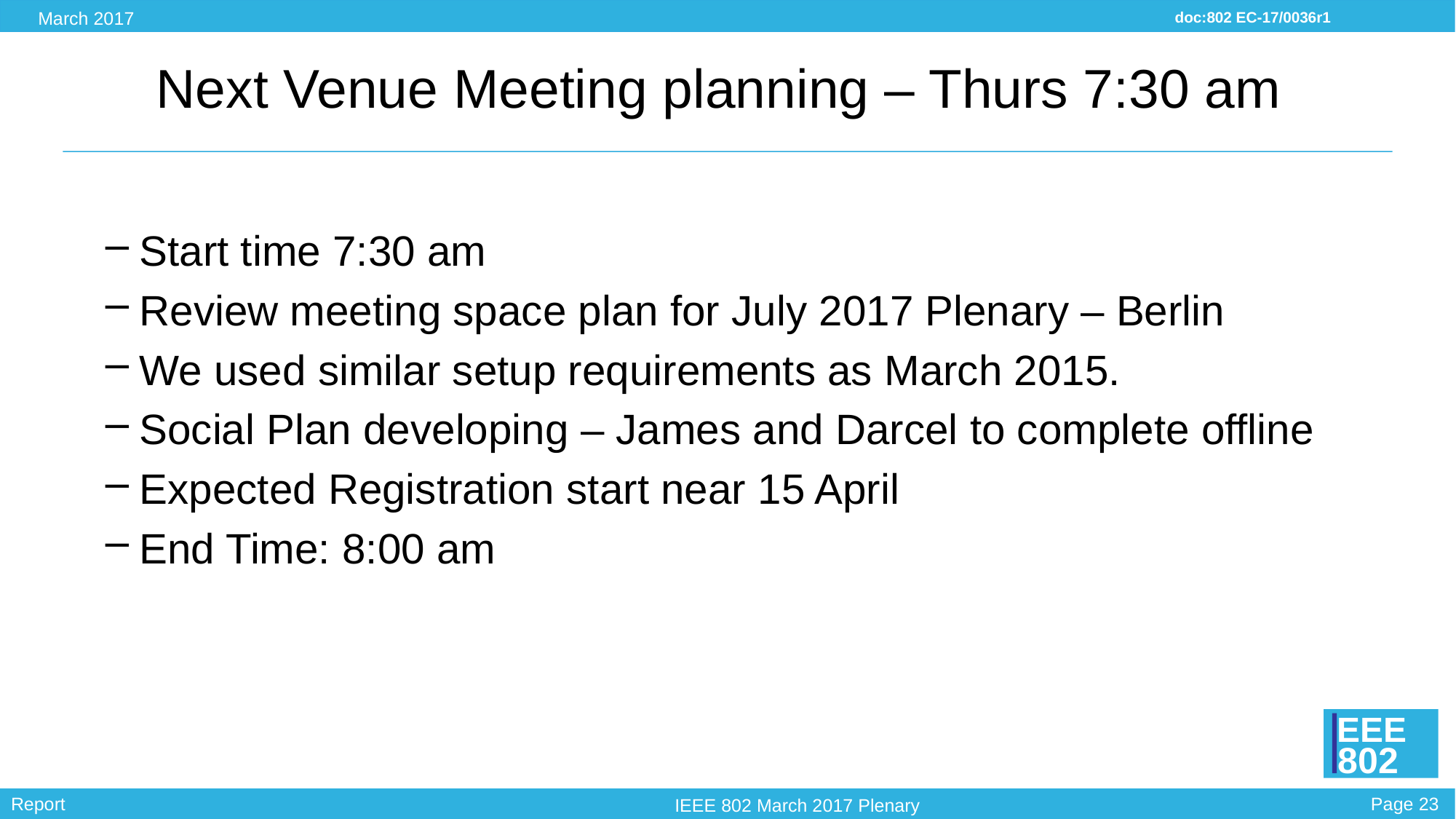

# Next Venue Meeting planning – Thurs 7:30 am
Start time 7:30 am
Review meeting space plan for July 2017 Plenary – Berlin
We used similar setup requirements as March 2015.
Social Plan developing – James and Darcel to complete offline
Expected Registration start near 15 April
End Time: 8:00 am